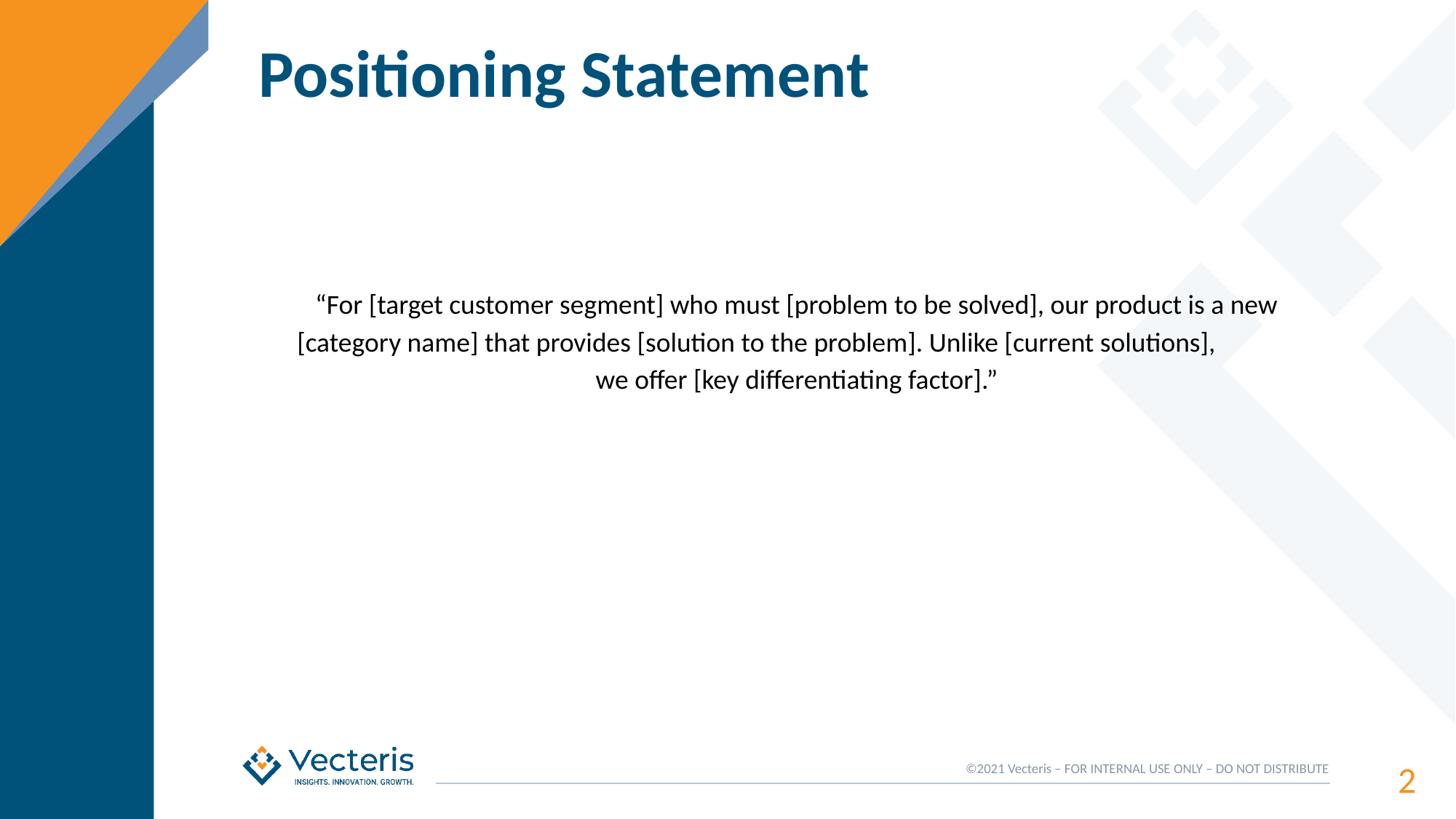

# Positioning Statement
“For [target customer segment] who must [problem to be solved], our product is a new [category name] that provides [solution to the problem]. Unlike [current solutions],              we offer [key differentiating factor].”

2
©2021 Vecteris – FOR INTERNAL USE ONLY – DO NOT DISTRIBUTE